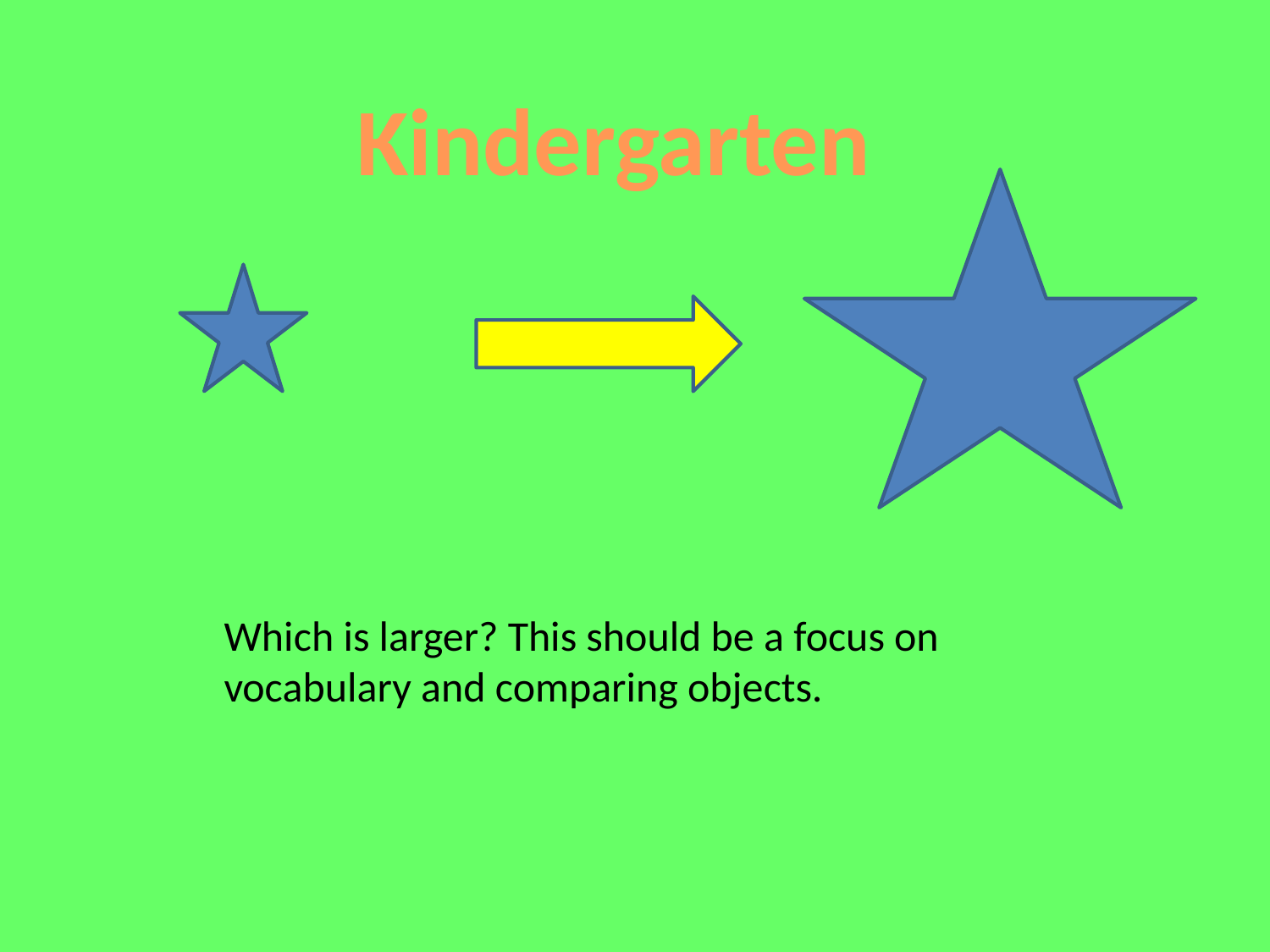

Kindergarten

Which is larger? This should be a focus on vocabulary and comparing objects.